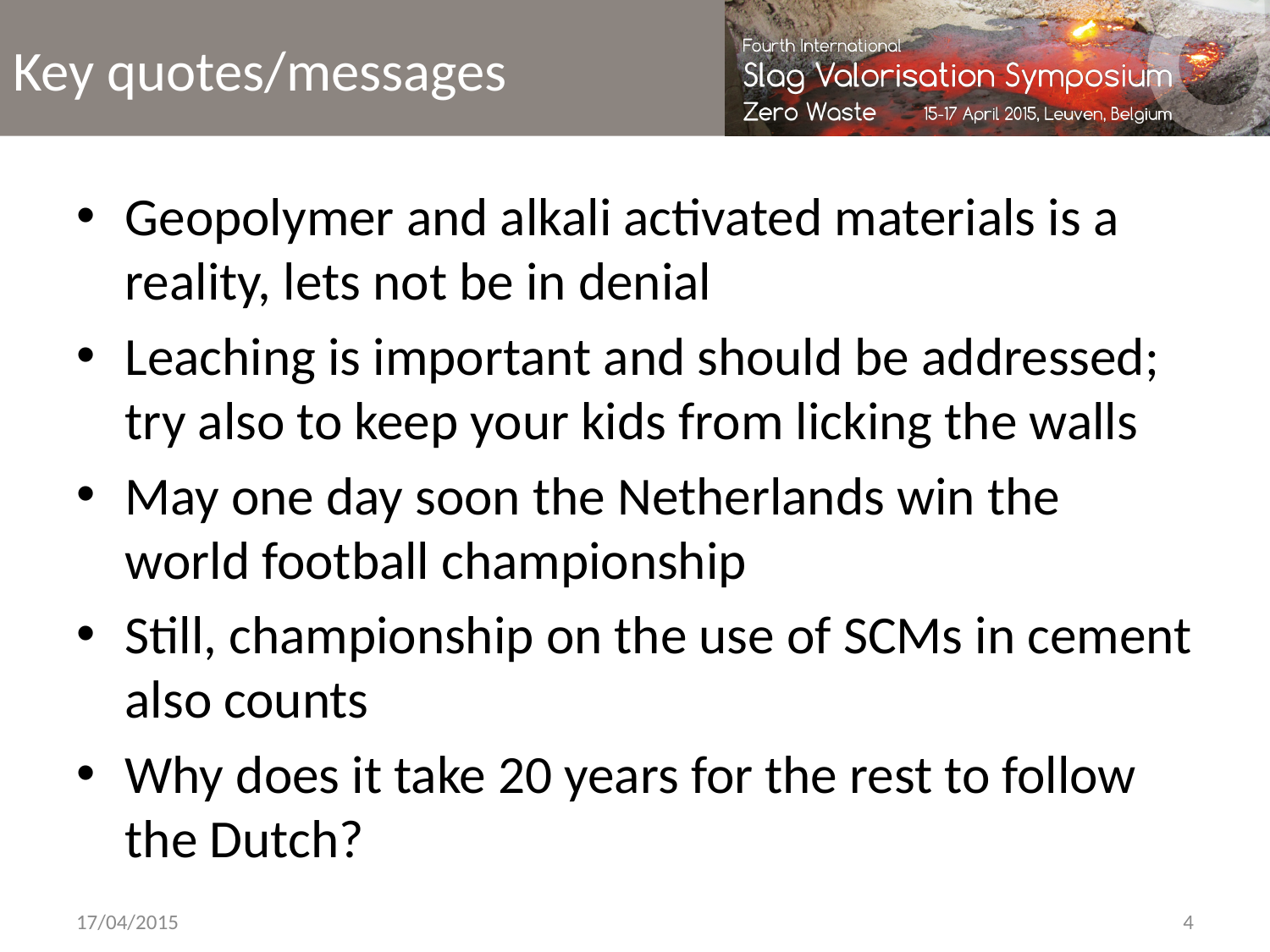

# Key quotes/messages
Geopolymer and alkali activated materials is a reality, lets not be in denial
Leaching is important and should be addressed; try also to keep your kids from licking the walls
May one day soon the Netherlands win the world football championship
Still, championship on the use of SCMs in cement also counts
Why does it take 20 years for the rest to follow the Dutch?
17/04/2015
4